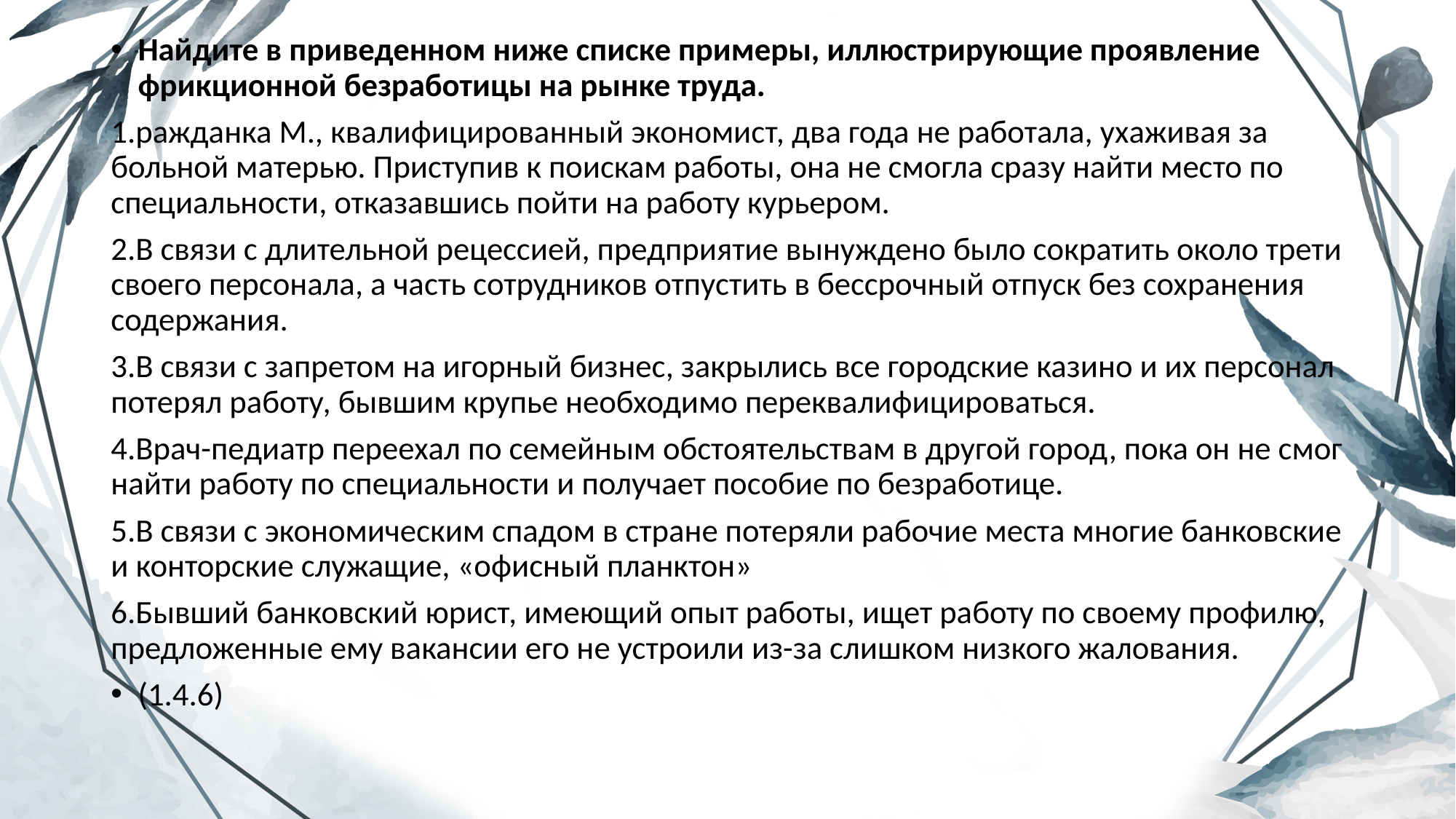

Найдите в приведенном ниже списке примеры, иллюстрирующие проявление фрикционной безработицы на рынке труда.
1.ражданка М., квалифицированный экономист, два года не работала, ухаживая за больной матерью. Приступив к поискам работы, она не смогла сразу найти место по специальности, отказавшись пойти на работу курьером.
2.В связи с длительной рецессией, предприятие вынуждено было сократить около трети своего персонала, а часть сотрудников отпустить в бессрочный отпуск без сохранения содержания.
3.В связи с запретом на игорный бизнес, закрылись все городские казино и их персонал потерял работу, бывшим крупье необходимо переквалифицироваться.
4.Врач-педиатр переехал по семейным обстоятельствам в другой город, пока он не смог найти работу по специальности и получает пособие по безработице.
5.В связи с экономическим спадом в стране потеряли рабочие места многие банковские и конторские служащие, «офисный планктон»
6.Бывший банковский юрист, имеющий опыт работы, ищет работу по своему профилю, предложенные ему вакансии его не устроили из-за слишком низкого жалования.
(1.4.6)